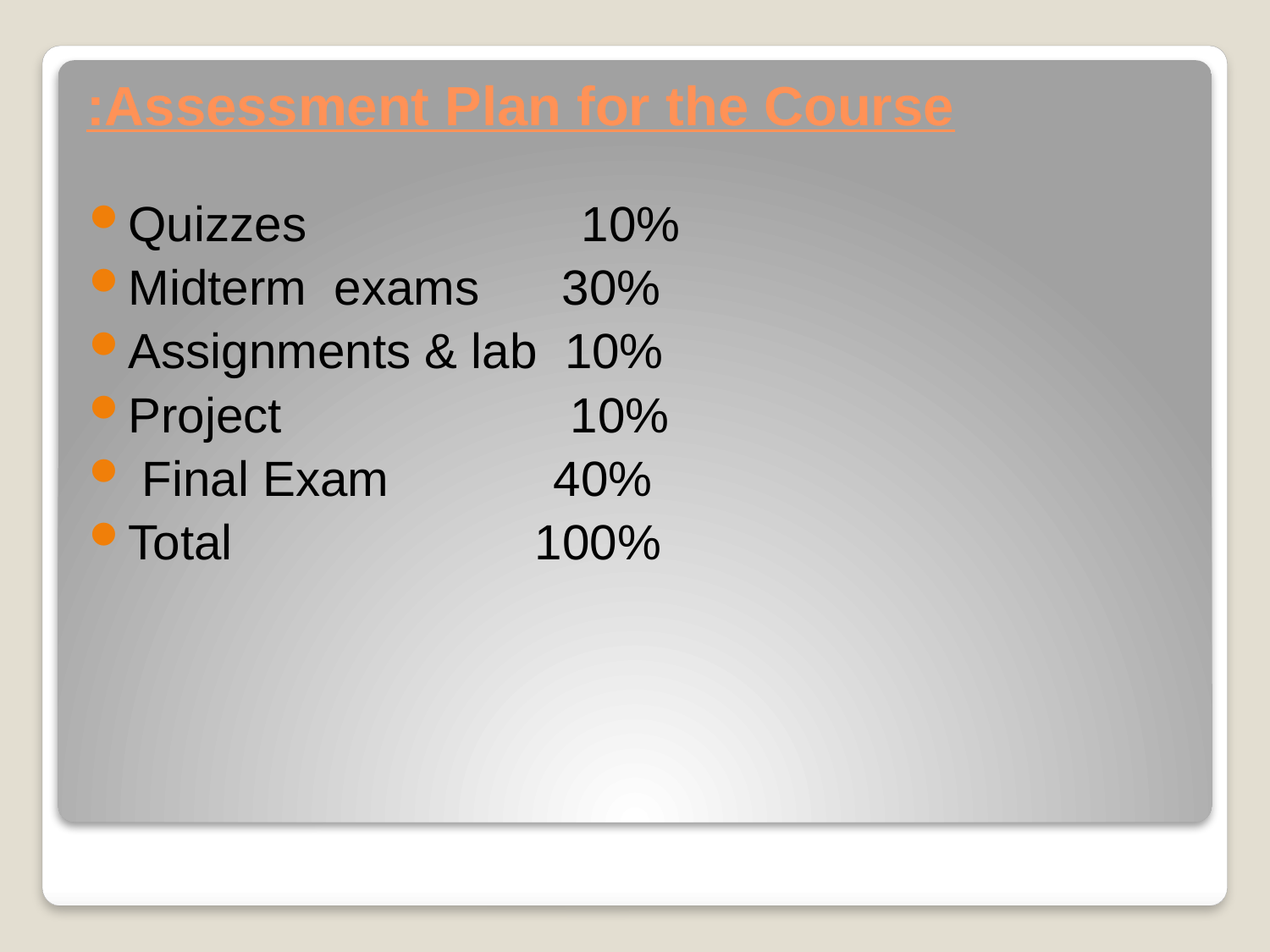

# Assessment Plan for the Course:

Quizzes                    10%
Midterm  exams      30%
Assignments & lab  10%
Project                     10%
 Final Exam            40%
Total                      100%